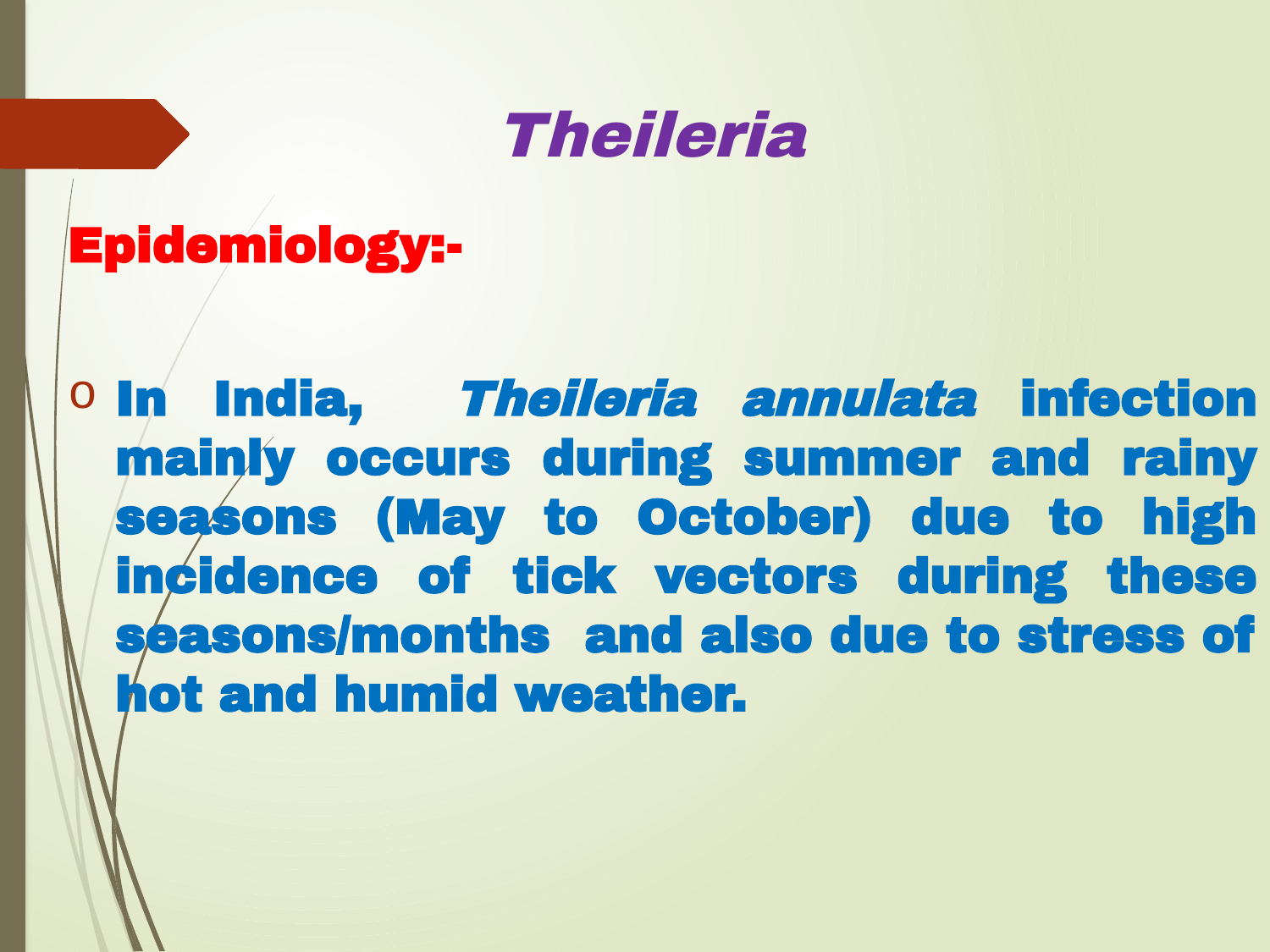

# Theileria
Epidemiology:-

In India,  Theileria annulata infection mainly occurs during summer and rainy seasons (May to October) due to high incidence of tick vectors during these seasons/months  and also due to stress of hot and humid weather.